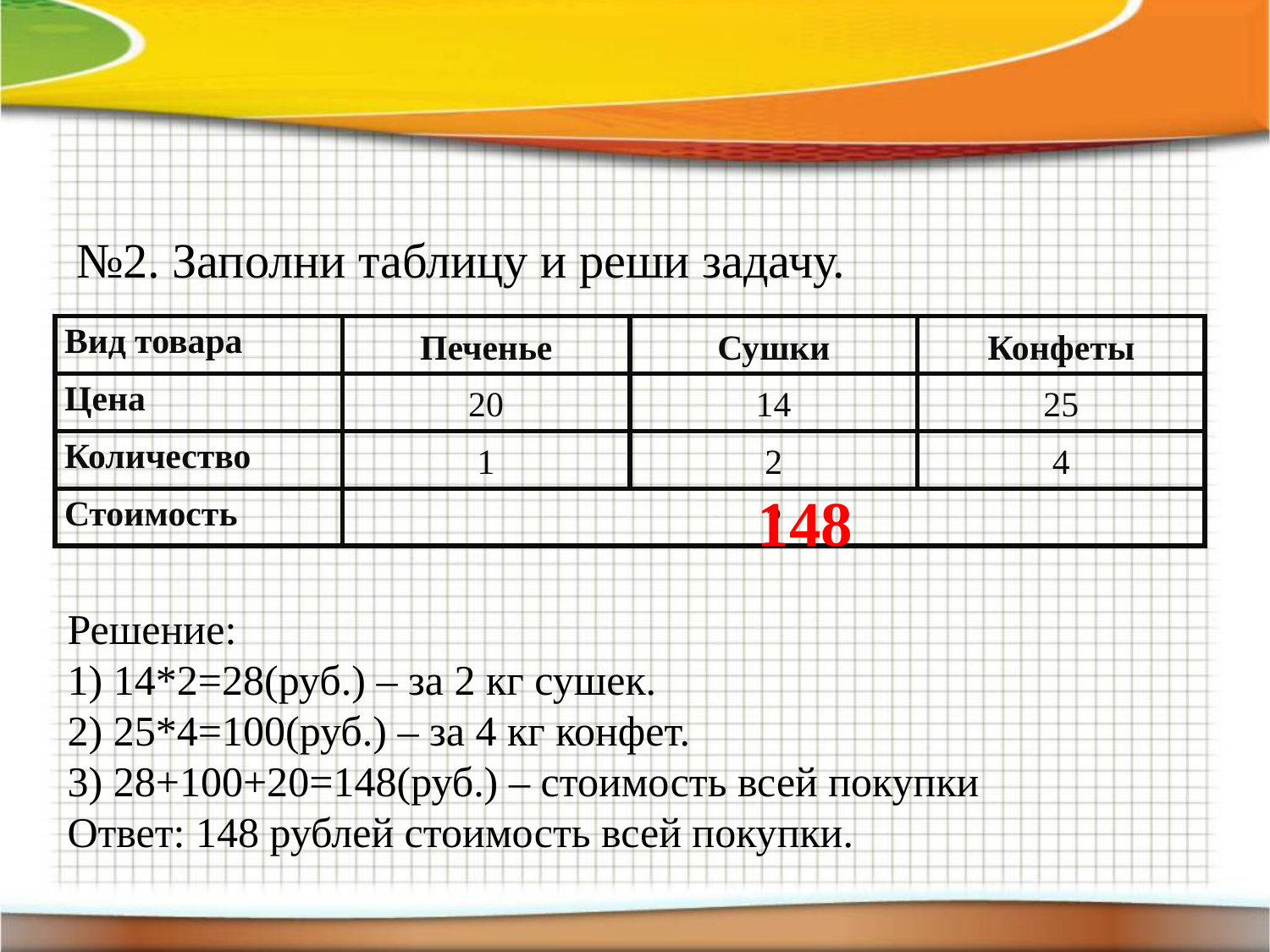

№2. Заполни таблицу и реши задачу.

| Вид товара | Печенье | Сушки | Конфеты |
| --- | --- | --- | --- |
| Цена | 20 | 14 | 25 |
| Количество | 1 | 2 | 4 |
| Стоимость | ? |  |  |
148
Решение:
1) 14*2=28(руб.) – за 2 кг сушек.
2) 25*4=100(руб.) – за 4 кг конфет.
3) 28+100+20=148(руб.) – стоимость всей покупки
Ответ: 148 рублей стоимость всей покупки.